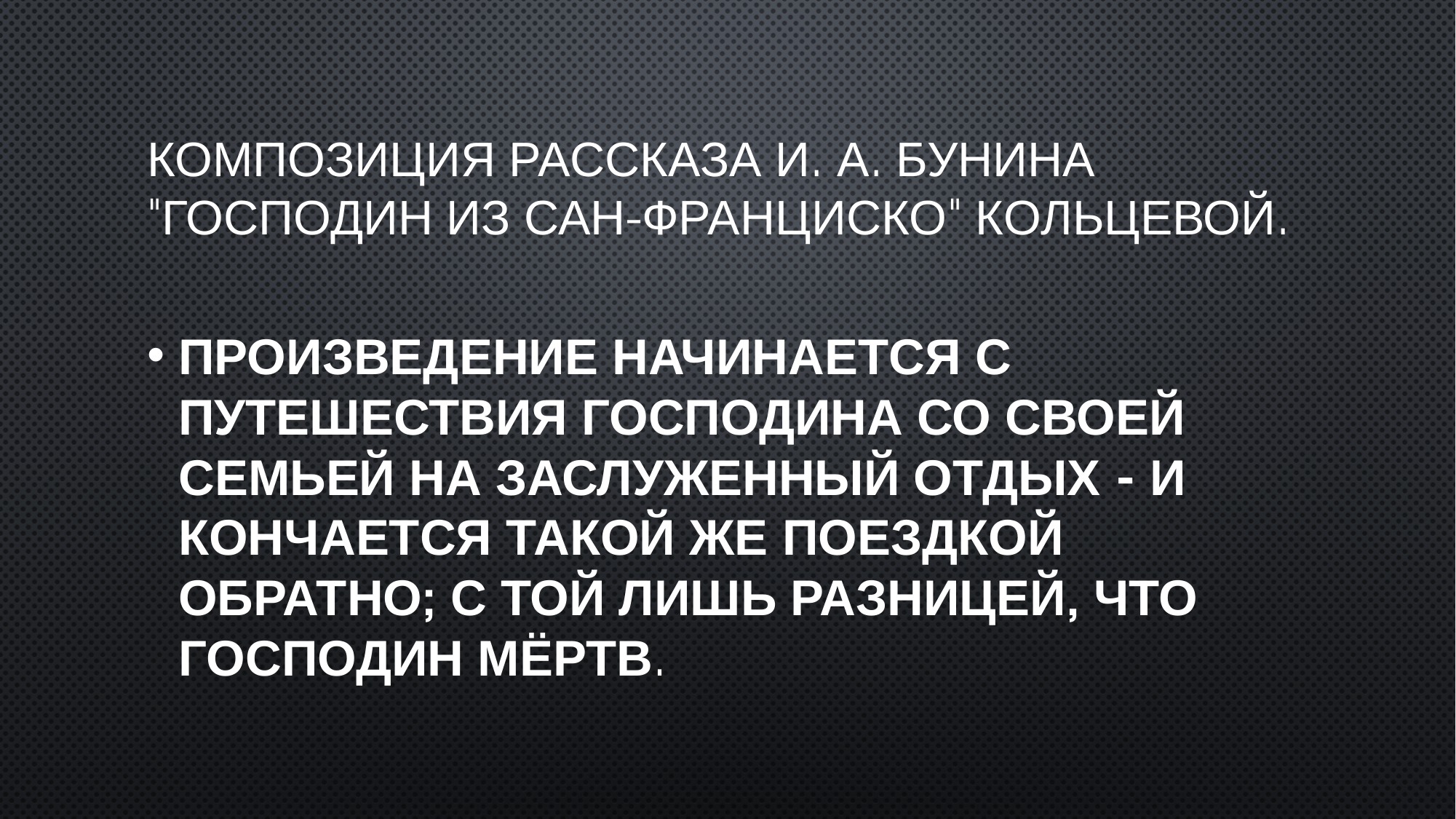

# Композиция рассказа И. А. Бунина "Господин из Сан-Франциско" кольцевой.
Произведение начинается с путешествия господина со своей семьей на заслуженный отдых - и кончается такой же поездкой обратно; с той лишь разницей, что господин мёртв.